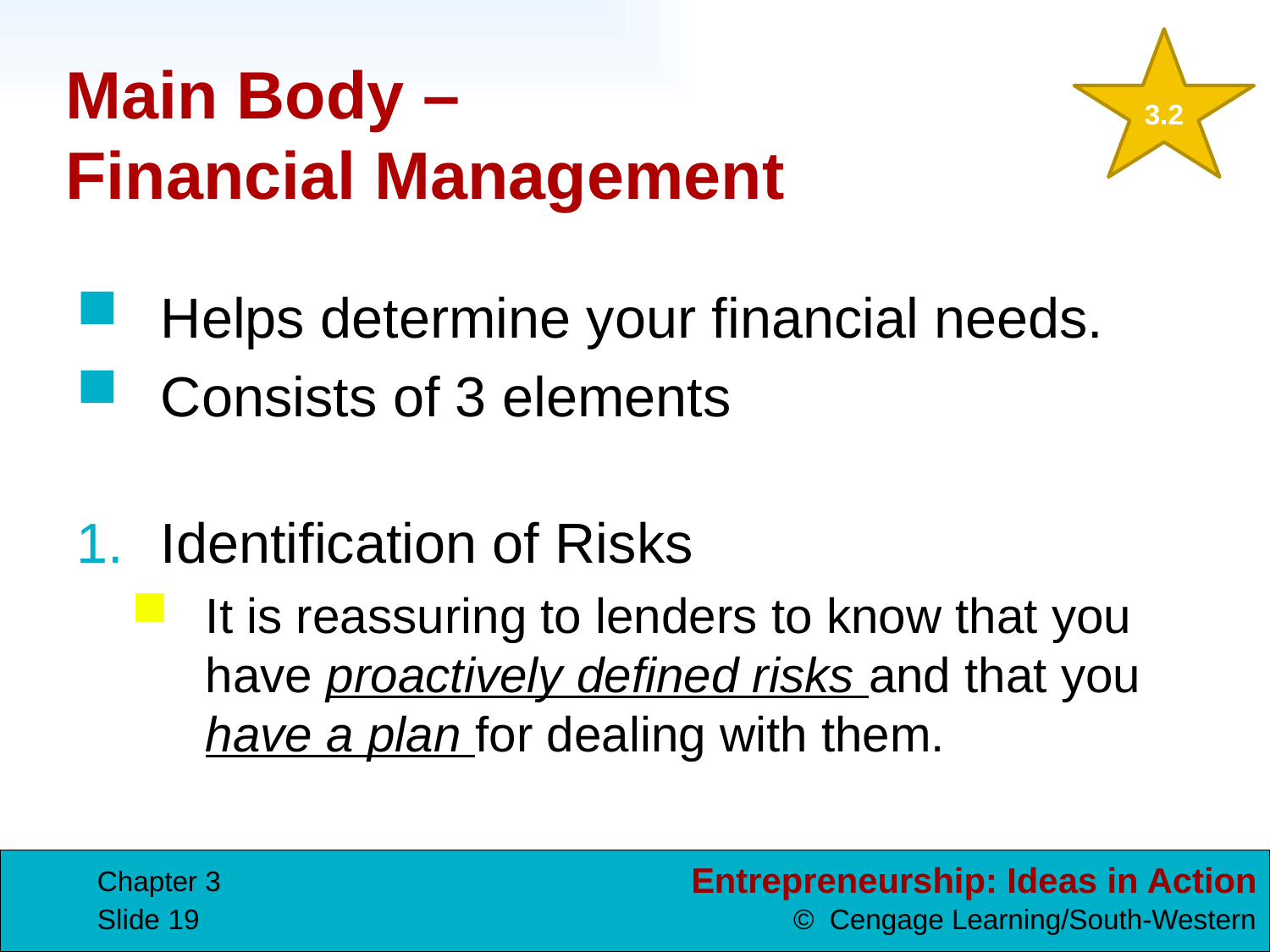

3.2
# Main Body – Financial Management
Helps determine your financial needs.
Consists of 3 elements
Identification of Risks
It is reassuring to lenders to know that you have proactively defined risks and that you have a plan for dealing with them.
Chapter 3
Slide 19